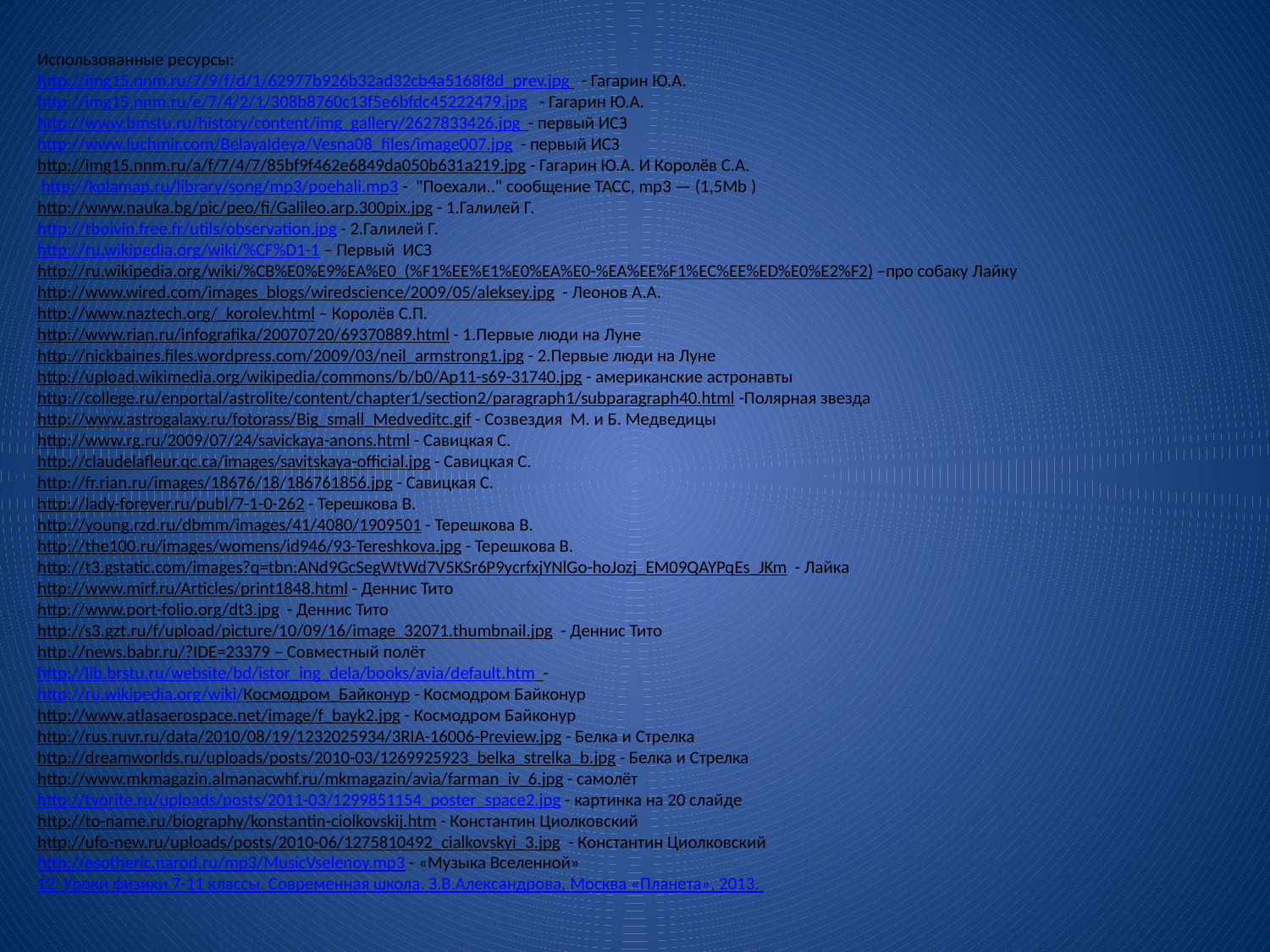

Использованные ресурсы:
http://img15.nnm.ru/7/9/f/d/1/62977b926b32ad32cb4a5168f8d_prev.jpg   - Гагарин Ю.А.
http://img15.nnm.ru/e/7/4/2/1/308b8760c13f5e6bfdc45222479.jpg   - Гагарин Ю.А.
http://www.bmstu.ru/history/content/img_gallery/2627833426.jpg  - первый ИСЗ
http://www.luchmir.com/BelayaIdeya/Vesna08_files/image007.jpg  - первый ИСЗ
http://img15.nnm.ru/a/f/7/4/7/85bf9f462e6849da050b631a219.jpg - Гагарин Ю.А. И Королёв С.А.
 http://kolamap.ru/library/song/mp3/poehali.mp3 -  "Поехали.." сообщение ТАСС, mp3 — (1,5Mb )
http://www.nauka.bg/pic/peo/fi/Galileo.arp.300pix.jpg - 1.Галилей Г.
http://tboivin.free.fr/utils/observation.jpg - 2.Галилей Г.
http://ru.wikipedia.org/wiki/%CF%D1-1 – Первый  ИСЗ
http://ru.wikipedia.org/wiki/%CB%E0%E9%EA%E0_(%F1%EE%E1%E0%EA%E0-%EA%EE%F1%EC%EE%ED%E0%E2%F2) –про собаку Лайку
http://www.wired.com/images_blogs/wiredscience/2009/05/aleksey.jpg  - Леонов А.А.
http://www.naztech.org/_korolev.html – Королёв С.П.
http://www.rian.ru/infografika/20070720/69370889.html - 1.Первые люди на Луне
http://nickbaines.files.wordpress.com/2009/03/neil_armstrong1.jpg - 2.Первые люди на Луне
http://upload.wikimedia.org/wikipedia/commons/b/b0/Ap11-s69-31740.jpg - американские астронавты
http://college.ru/enportal/astrolite/content/chapter1/section2/paragraph1/subparagraph40.html -Полярная звезда
http://www.astrogalaxy.ru/fotorass/Big_small_Medveditc.gif - Созвездия  М. и Б. Медведицы
http://www.rg.ru/2009/07/24/savickaya-anons.html - Савицкая С.
http://claudelafleur.qc.ca/images/savitskaya-official.jpg - Савицкая С.
http://fr.rian.ru/images/18676/18/186761856.jpg - Савицкая С.
http://lady-forever.ru/publ/7-1-0-262 - Терешкова В.
http://young.rzd.ru/dbmm/images/41/4080/1909501 - Терешкова В.
http://the100.ru/images/womens/id946/93-Tereshkova.jpg - Терешкова В.
http://t3.gstatic.com/images?q=tbn:ANd9GcSegWtWd7V5KSr6P9ycrfxjYNlGo-hoJozj_EM09QAYPqEs_JKm  - Лайка
http://www.mirf.ru/Articles/print1848.html - Деннис Тито
http://www.port-folio.org/dt3.jpg  - Деннис Тито
http://s3.gzt.ru/f/upload/picture/10/09/16/image_32071.thumbnail.jpg  - Деннис Тито
http://news.babr.ru/?IDE=23379 – Совместный полёт
http://lib.brstu.ru/website/bd/istor_ing_dela/books/avia/default.htm  -
http://ru.wikipedia.org/wiki/Космодром_Байконур - Космодром Байконур
http://www.atlasaerospace.net/image/f_bayk2.jpg - Космодром Байконур
http://rus.ruvr.ru/data/2010/08/19/1232025934/3RIA-16006-Preview.jpg - Белка и Стрелка
http://dreamworlds.ru/uploads/posts/2010-03/1269925923_belka_strelka_b.jpg - Белка и Стрелка
http://www.mkmagazin.almanacwhf.ru/mkmagazin/avia/farman_iv_6.jpg - самолёт
http://tvorite.ru/uploads/posts/2011-03/1299851154_poster_space2.jpg - картинка на 20 слайде
http://to-name.ru/biography/konstantin-ciolkovskij.htm - Константин Циолковский
http://ufo-new.ru/uploads/posts/2010-06/1275810492_cialkovskyi_3.jpg  - Константин Циолковский
http://esotheric.narod.ru/mp3/MusicVselenoy.mp3 - «Музыка Вселенной»
12. Уроки физики 7-11 классы. Современная школа. З.В.Александрова, Москва «Планета», 2013.